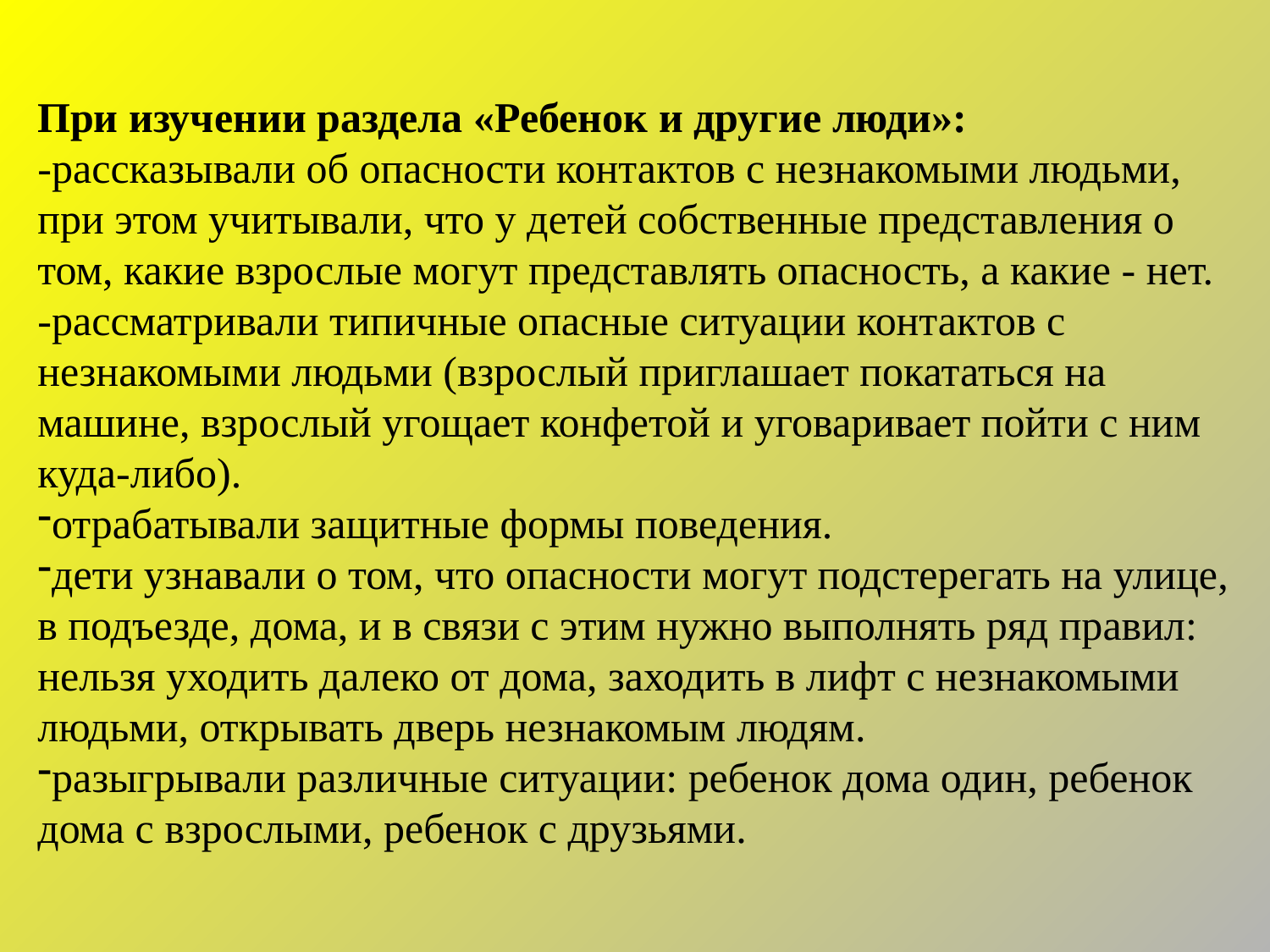

При изучении раздела «Ребенок и другие люди»:
-рассказывали об опасности контактов с незнакомыми людьми, при этом учитывали, что у детей собственные представления о том, какие взрослые могут представлять опасность, а какие - нет. -рассматривали типичные опасные ситуации контактов с незнакомыми людьми (взрослый приглашает покататься на машине, взрослый угощает конфетой и уговаривает пойти с ним куда-либо).
отрабатывали защитные формы поведения.
дети узнавали о том, что опасности могут подстерегать на улице, в подъезде, дома, и в связи с этим нужно выполнять ряд правил: нельзя уходить далеко от дома, заходить в лифт с незнакомыми людьми, открывать дверь незнакомым людям.
разыгрывали различные ситуации: ребенок дома один, ребенок дома с взрослыми, ребенок с друзьями.